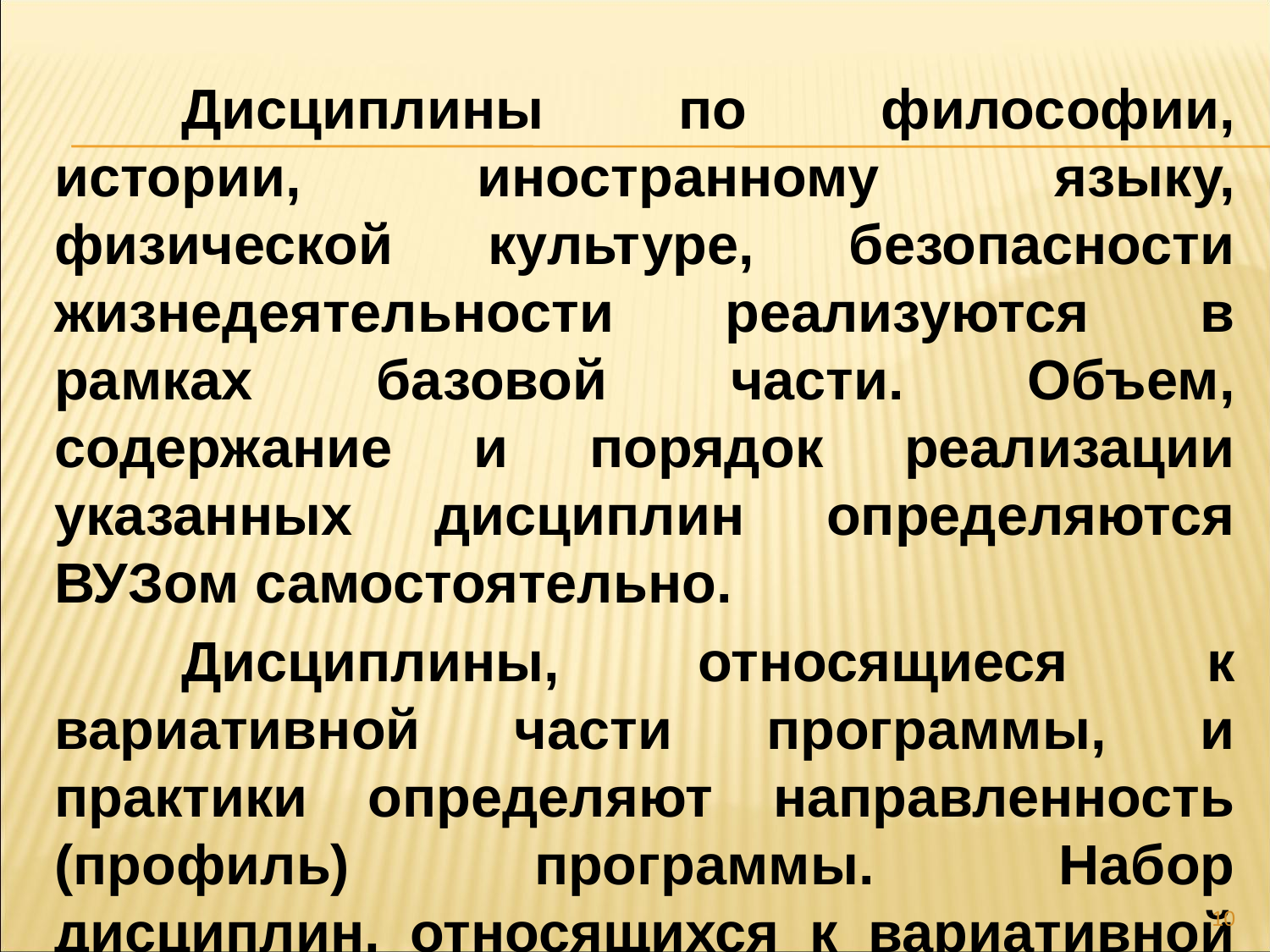

Дисциплины по философии, истории, иностранному языку, физической культуре, безопасности жизнедеятельности реализуются в рамках базовой части. Объем, содержание и порядок реализации указанных дисциплин определяются ВУЗом самостоятельно.
	Дисциплины, относящиеся к вариативной части программы, и практики определяют направленность (профиль) программы. Набор дисциплин, относящихся к вариативной части, и практик ВУЗ определяет самостоятельно.

10